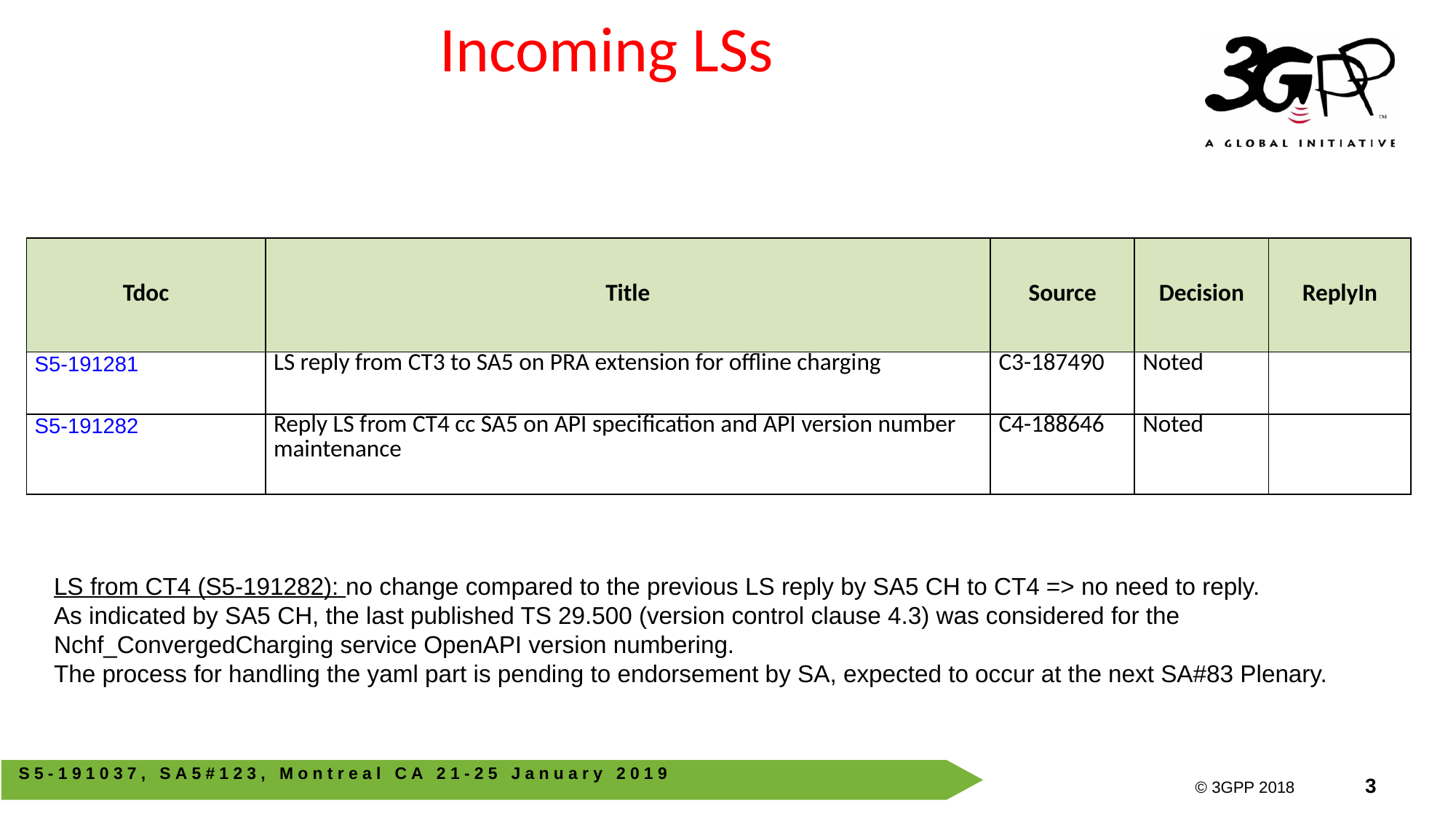

# Incoming LSs
| Tdoc | Title | Source | Decision | ReplyIn |
| --- | --- | --- | --- | --- |
| S5-191281 | LS reply from CT3 to SA5 on PRA extension for offline charging | C3-187490 | Noted |  |
| S5-191282 | Reply LS from CT4 cc SA5 on API specification and API version number maintenance | C4-188646 | Noted |  |
LS from CT4 (S5-191282): no change compared to the previous LS reply by SA5 CH to CT4 => no need to reply.
As indicated by SA5 CH, the last published TS 29.500 (version control clause 4.3) was considered for the Nchf_ConvergedCharging service OpenAPI version numbering.
The process for handling the yaml part is pending to endorsement by SA, expected to occur at the next SA#83 Plenary.